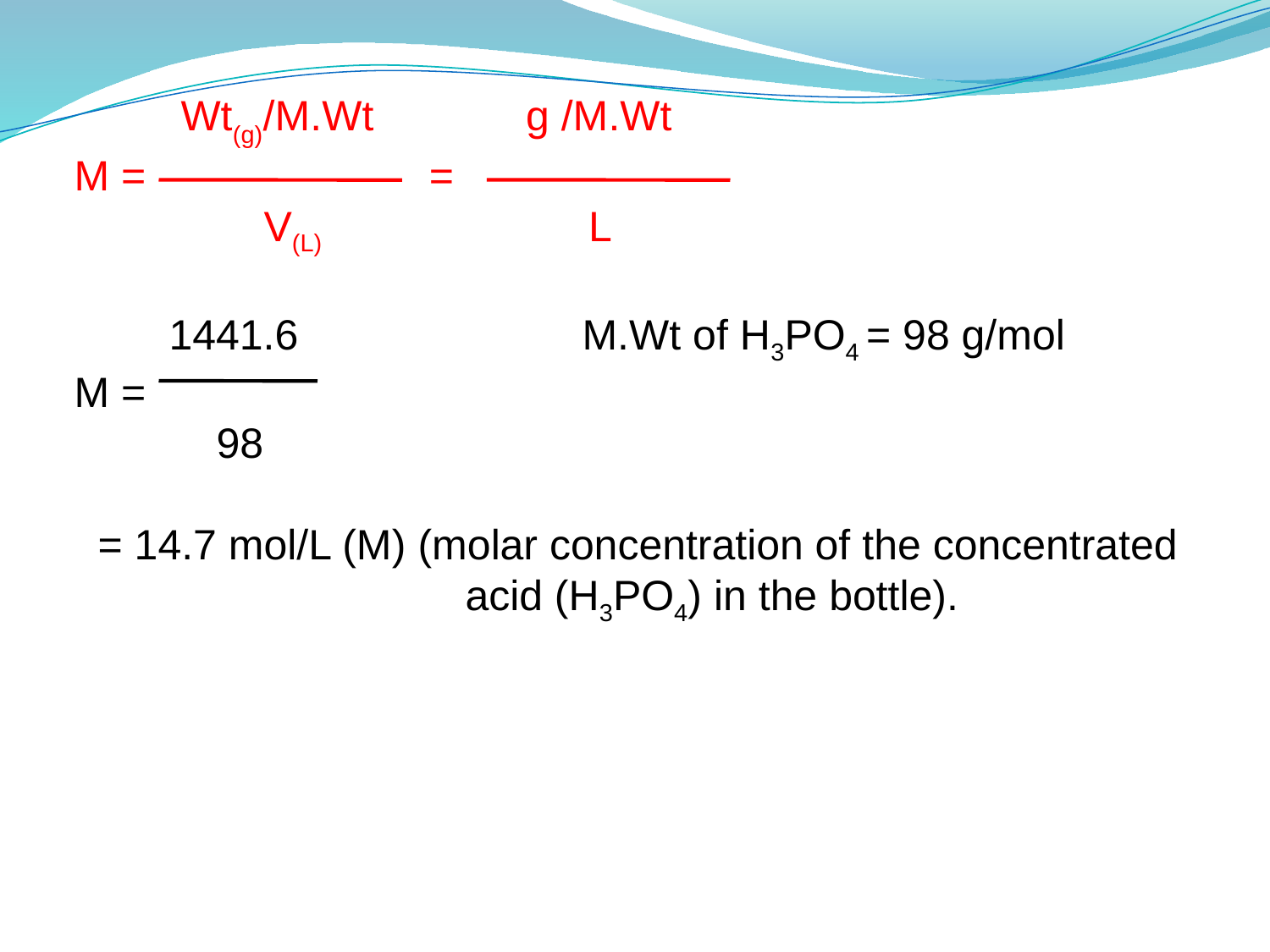

Wt(g)/M.Wt	      g /M.Wt
M =                        =
                V(L)                       L

        1441.6			M.Wt of H3PO4 = 98 g/mol
M =
            98

  = 14.7 mol/L (M) (molar concentration of the concentrated
                                 acid (H3PO4) in the bottle).